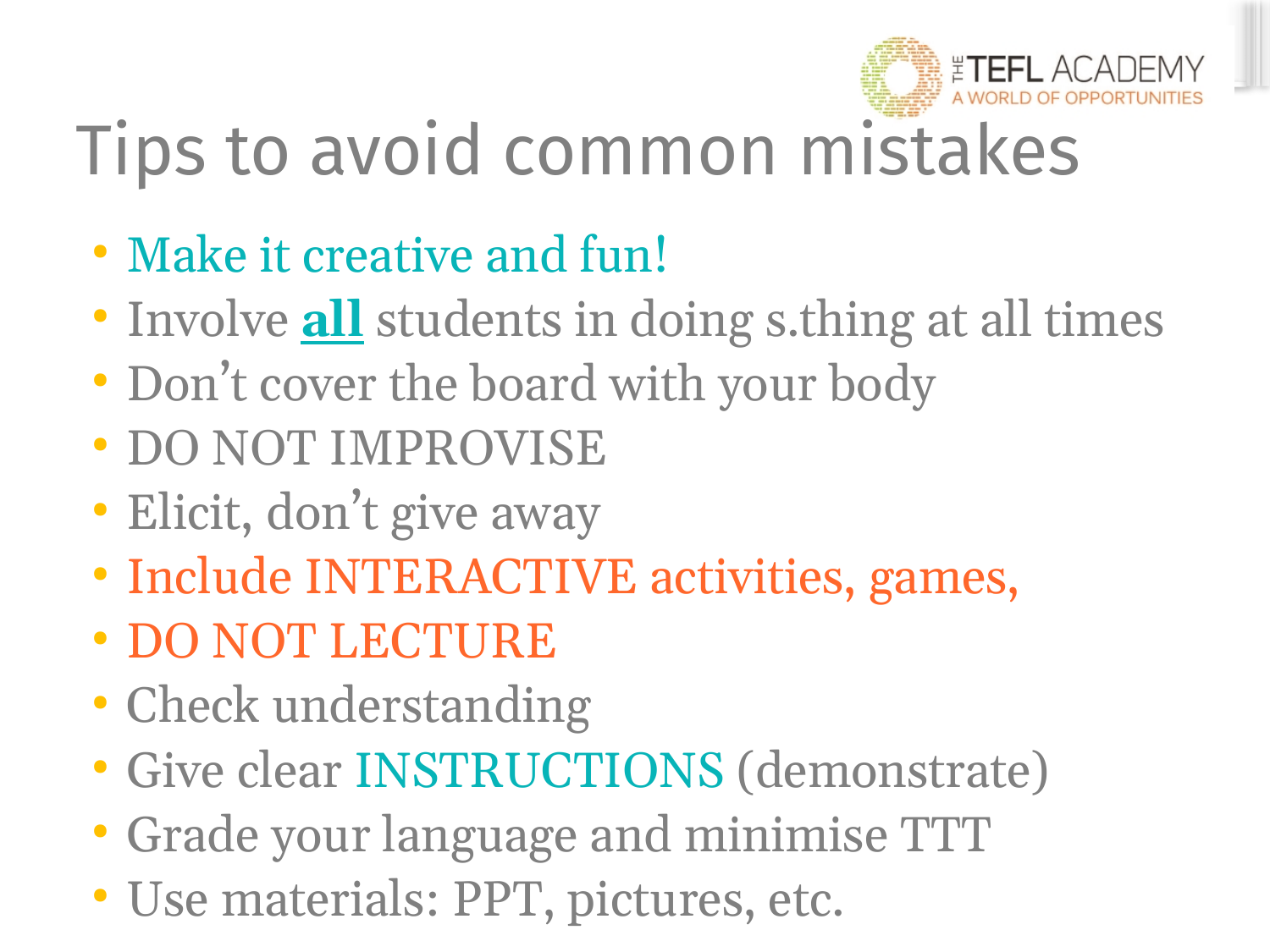

# Tips to avoid common mistakes
Make it creative and fun!
Involve all students in doing s.thing at all times
Don’t cover the board with your body
DO NOT IMPROVISE
Elicit, don’t give away
Include INTERACTIVE activities, games,
DO NOT LECTURE
Check understanding
Give clear INSTRUCTIONS (demonstrate)
Grade your language and minimise TTT
Use materials: PPT, pictures, etc.